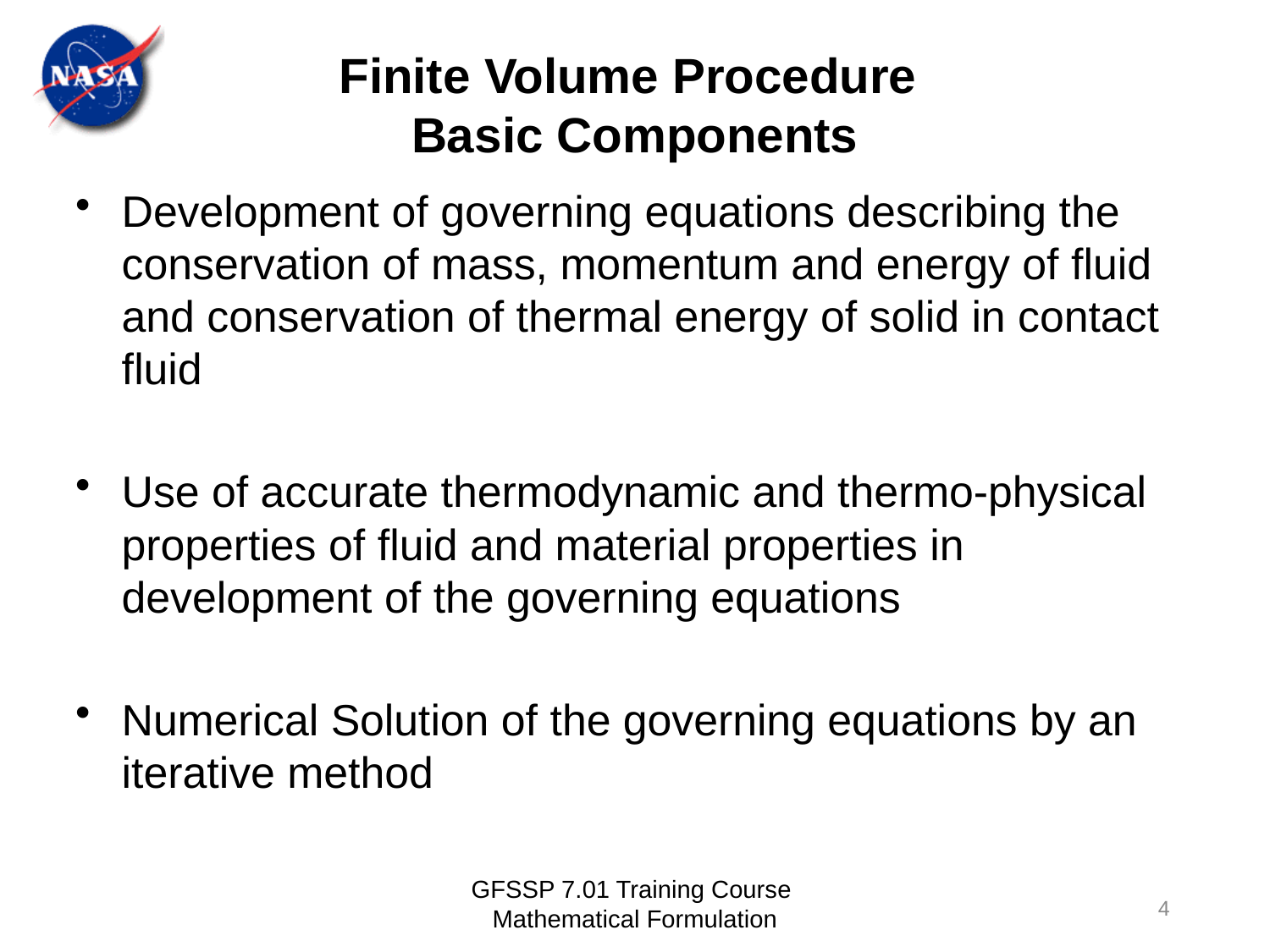

Finite Volume Procedure
Basic Components
Development of governing equations describing the conservation of mass, momentum and energy of fluid and conservation of thermal energy of solid in contact fluid

Use of accurate thermodynamic and thermo-physical properties of fluid and material properties in development of the governing equations

Numerical Solution of the governing equations by an iterative method

GFSSP 7.01 Training Course  Mathematical Formulation
4